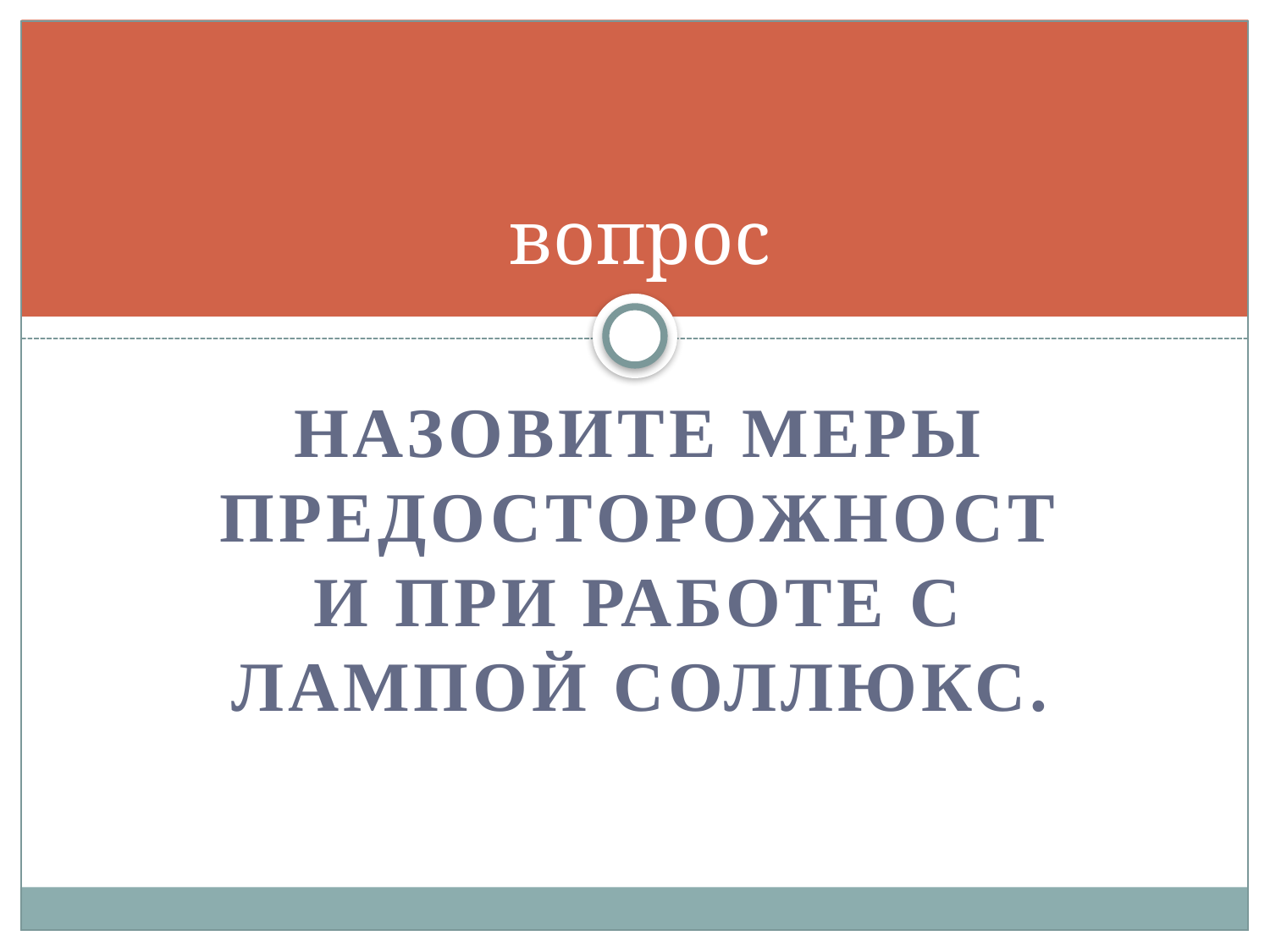

# вопрос
Назовите меры предосторожности при работе с лампой Соллюкс.